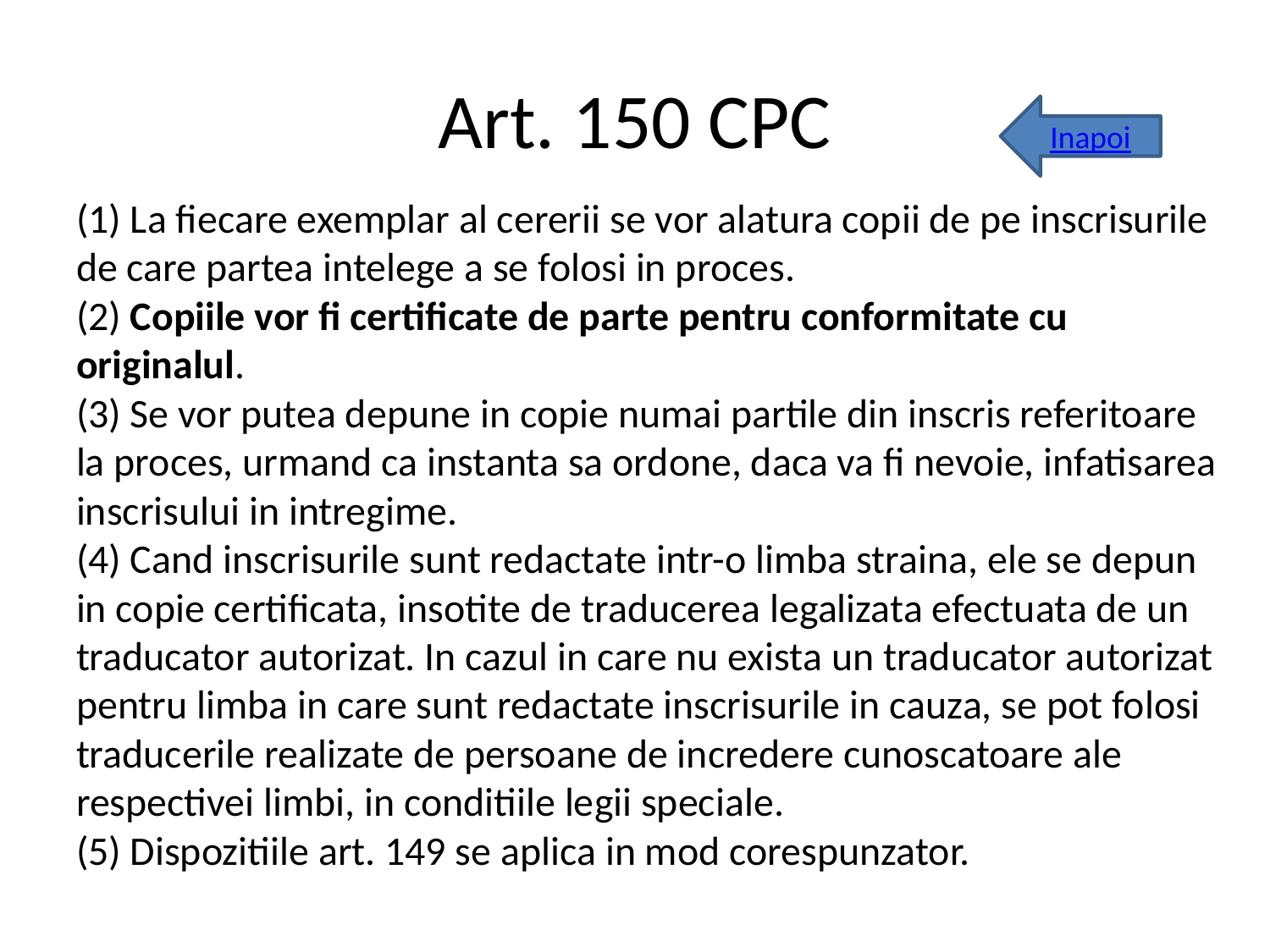

# Art. 150 CPC
Inapoi
(1) La fiecare exemplar al cererii se vor alatura copii de pe inscrisurile de care partea intelege a se folosi in proces.
(2) Copiile vor fi certificate de parte pentru conformitate cu originalul.
(3) Se vor putea depune in copie numai partile din inscris referitoare la proces, urmand ca instanta sa ordone, daca va fi nevoie, infatisarea inscrisului in intregime.
(4) Cand inscrisurile sunt redactate intr-o limba straina, ele se depun in copie certificata, insotite de traducerea legalizata efectuata de un traducator autorizat. In cazul in care nu exista un traducator autorizat pentru limba in care sunt redactate inscrisurile in cauza, se pot folosi traducerile realizate de persoane de incredere cunoscatoare ale respectivei limbi, in conditiile legii speciale.
(5) Dispozitiile art. 149 se aplica in mod corespunzator.